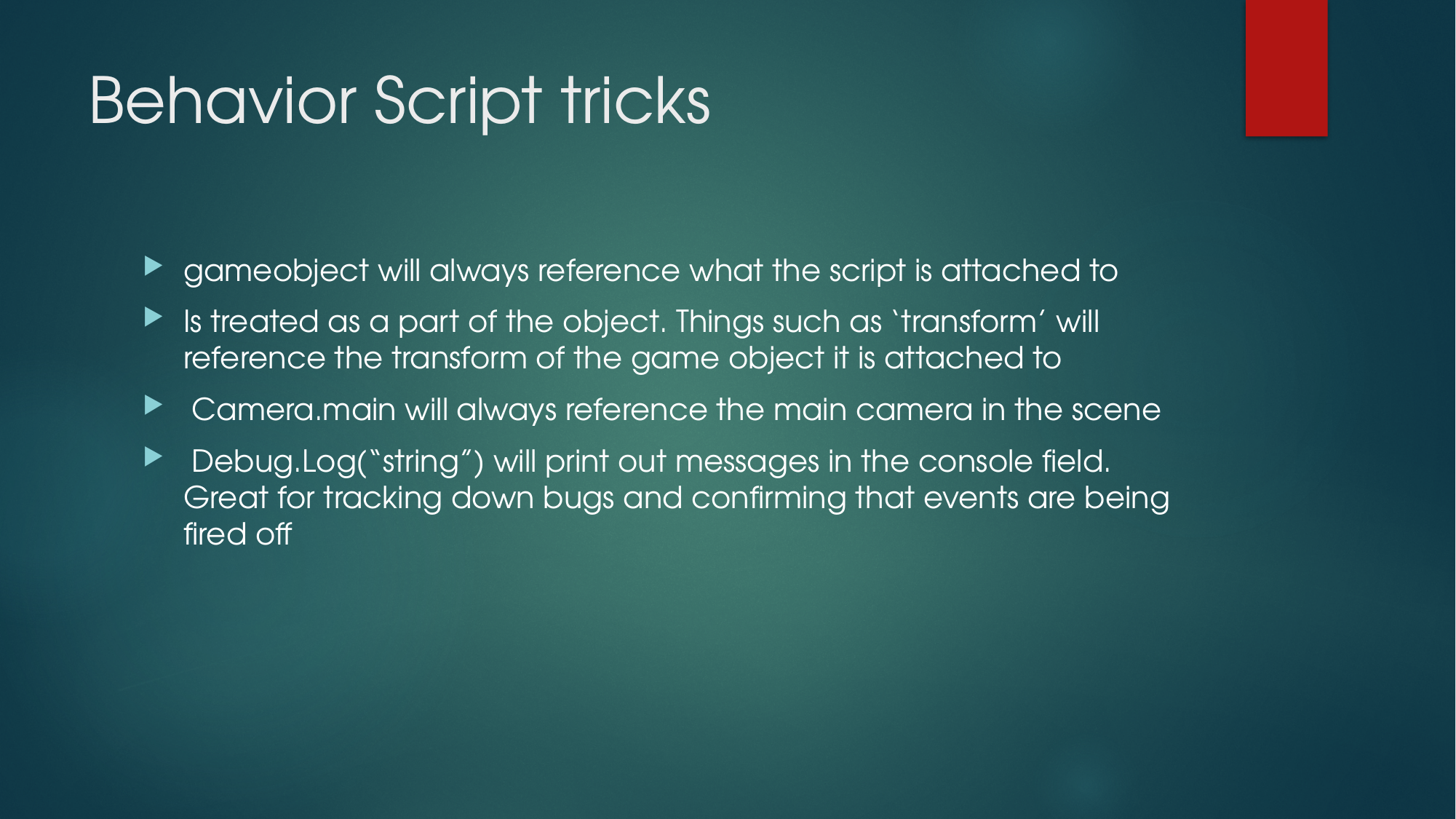

# Behavior Script tricks
gameobject will always reference what the script is attached to
Is treated as a part of the object. Things such as ‘transform’ will reference the transform of the game object it is attached to
 Camera.main will always reference the main camera in the scene
 Debug.Log(“string”) will print out messages in the console field. Great for tracking down bugs and confirming that events are being fired off